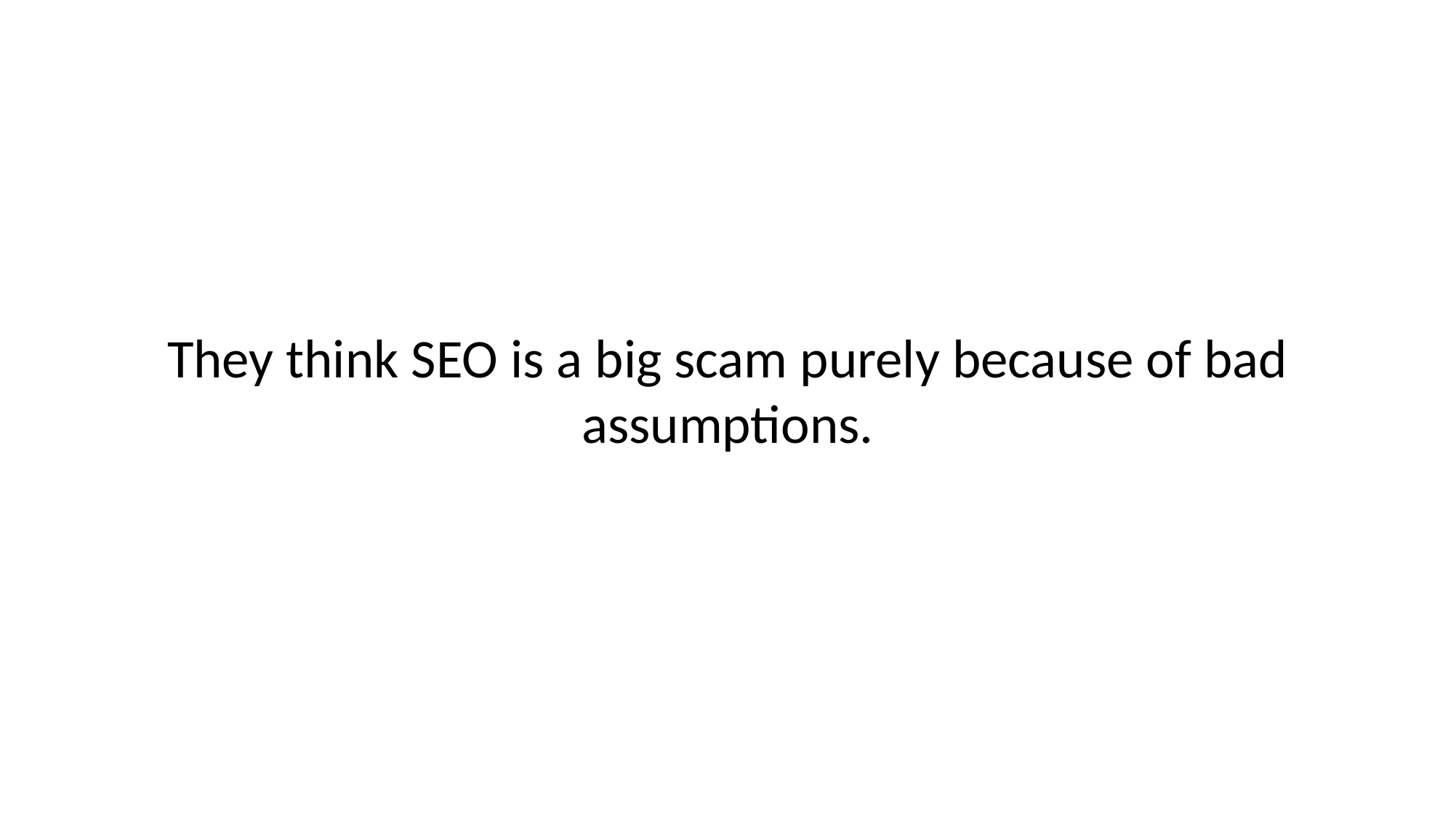

# They think SEO is a big scam purely because of bad assumptions.